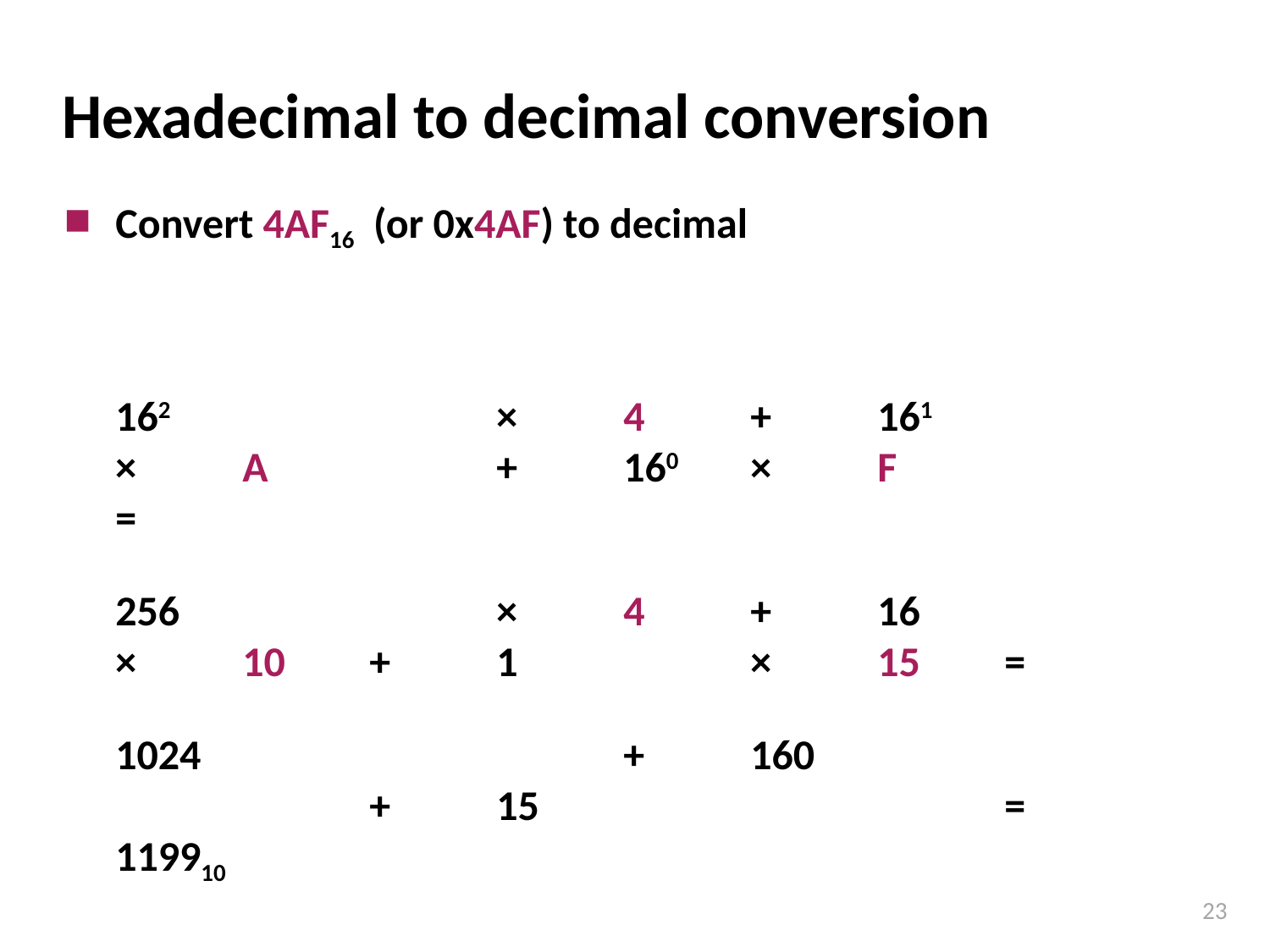

# Hexadecimal to decimal conversion
Convert 4AF16  (or 0x4AF) to decimal

 	162			×	4	+ 	161		×	A 		+ 	160	×	F 		=
	256			×	4 	+ 	16		×	10 	+ 	1		×	15 	=
	1024 				+ 	160 					+ 	15 				= 119910